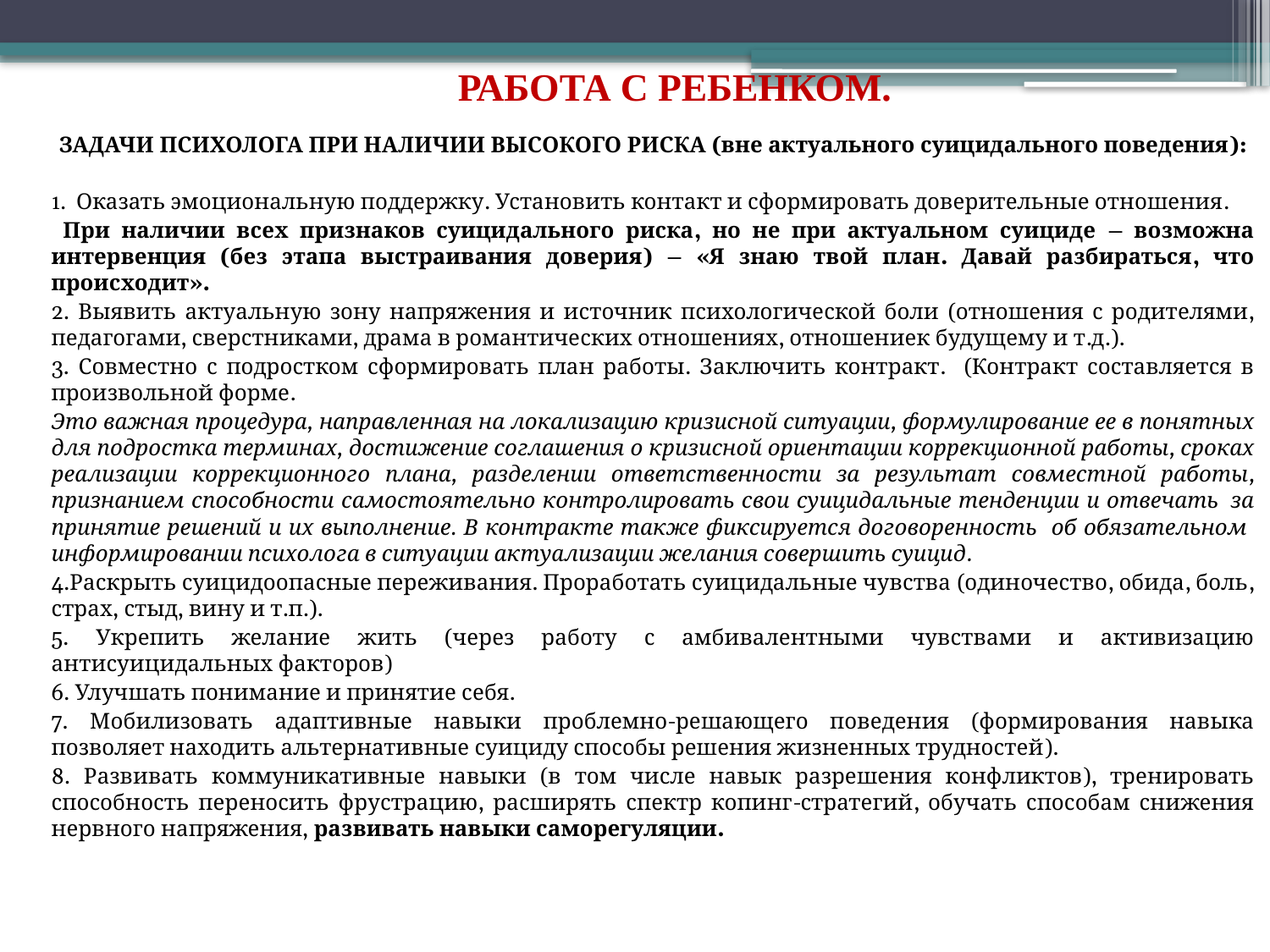

# РАБОТА С РЕБЕНКОМ.

ЗАДАЧИ ПСИХОЛОГА ПРИ НАЛИЧИИ ВЫСОКОГО РИСКА (вне актуального суицидального поведения):

1.  Оказать эмоциональную поддержку. Установить контакт и сформировать доверительные отношения.
 При наличии всех признаков суицидального риска, но не при актуальном суициде – возможна интервенция (без этапа выстраивания доверия) – «Я знаю твой план. Давай разбираться, что происходит».
2. Выявить актуальную зону напряжения и источник психологической боли (отношения с родителями, педагогами, сверстниками, драма в романтических отношениях, отношениек будущему и т.д.).
3. Совместно с подростком сформировать план работы. Заключить контракт.  (Контракт составляется в произвольной форме.
Это важная процедура, направленная на локализацию кризисной ситуации, формулирование ее в понятных для подростка терминах, достижение соглашения о кризисной ориентации коррекционной работы, сроках реализации коррекционного плана, разделении ответственности за результат совместной работы, признанием способности самостоятельно контролировать свои суицидальные тенденции и отвечать  за принятие решений и их выполнение. В контракте также фиксируется договоренность  об обязательном  информировании психолога в ситуации актуализации желания совершить суицид.
4.Раскрыть суицидоопасные переживания. Проработать суицидальные чувства (одиночество, обида, боль, страх, стыд, вину и т.п.).
5. Укрепить желание жить (через работу с амбивалентными чувствами и активизацию антисуицидальных факторов)
6. Улучшать понимание и принятие себя.
7. Мобилизовать адаптивные навыки проблемно-решающего поведения (формирования навыка позволяет находить альтернативные суициду способы решения жизненных трудностей).
8. Развивать коммуникативные навыки (в том числе навык разрешения конфликтов), тренировать способность переносить фрустрацию, расширять спектр копинг-стратегий, обучать способам снижения нервного напряжения, развивать навыки саморегуляции.